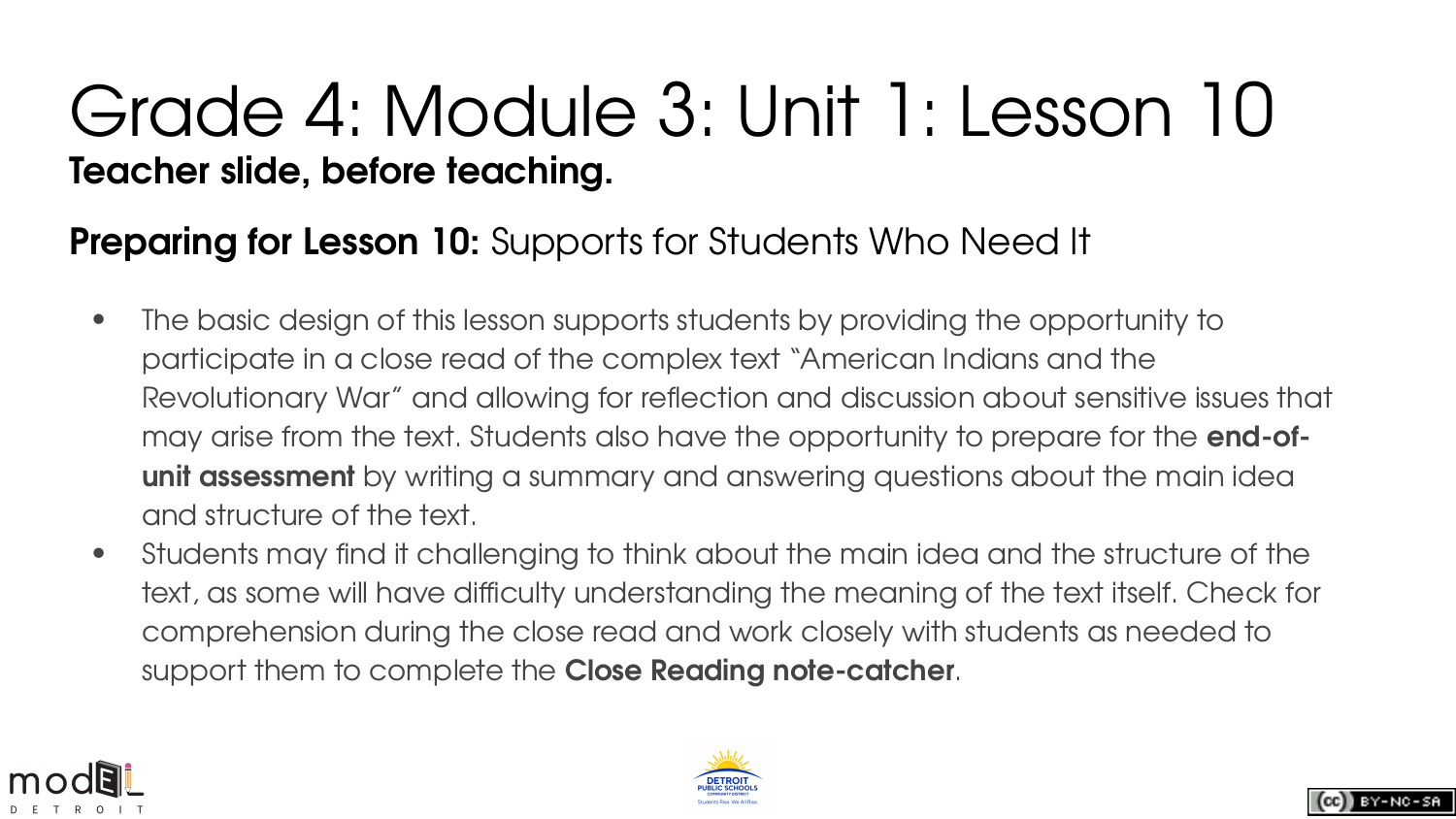

# Grade 4: Module 3: Unit 1: Lesson 10
Teacher slide, before teaching.

Preparing for Lesson 10: Supports for Students Who Need It
The basic design of this lesson supports students by providing the opportunity to participate in a close read of the complex text “American Indians and the Revolutionary War” and allowing for reflection and discussion about sensitive issues that may arise from the text. Students also have the opportunity to prepare for the end-of-unit assessment by writing a summary and answering questions about the main idea and structure of the text.
Students may find it challenging to think about the main idea and the structure of the text, as some will have difficulty understanding the meaning of the text itself. Check for comprehension during the close read and work closely with students as needed to support them to complete the Close Reading note-catcher.